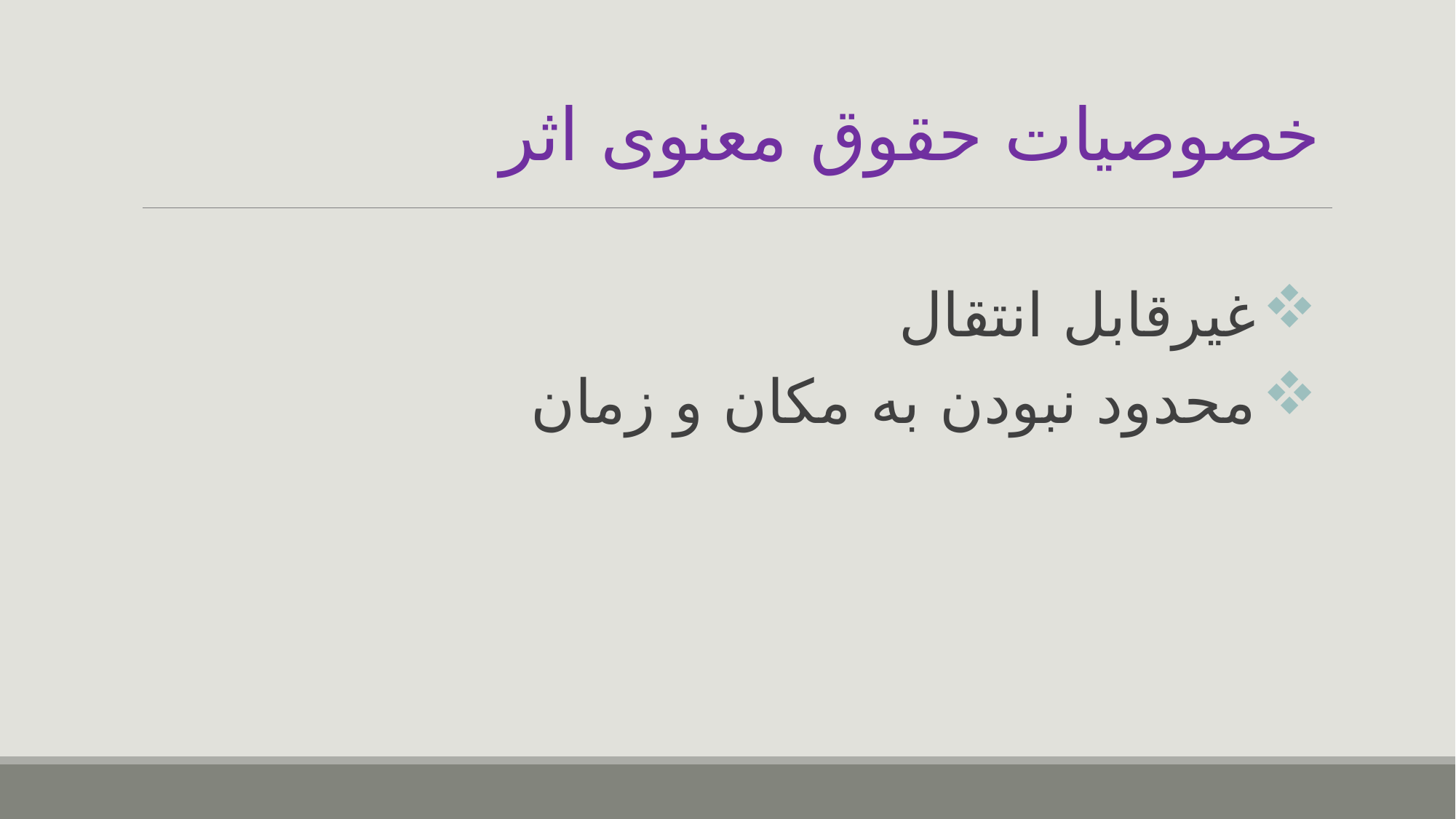

# خصوصیات حقوق معنوی اثر
غیرقابل انتقال
محدود نبودن به مکان و زمان